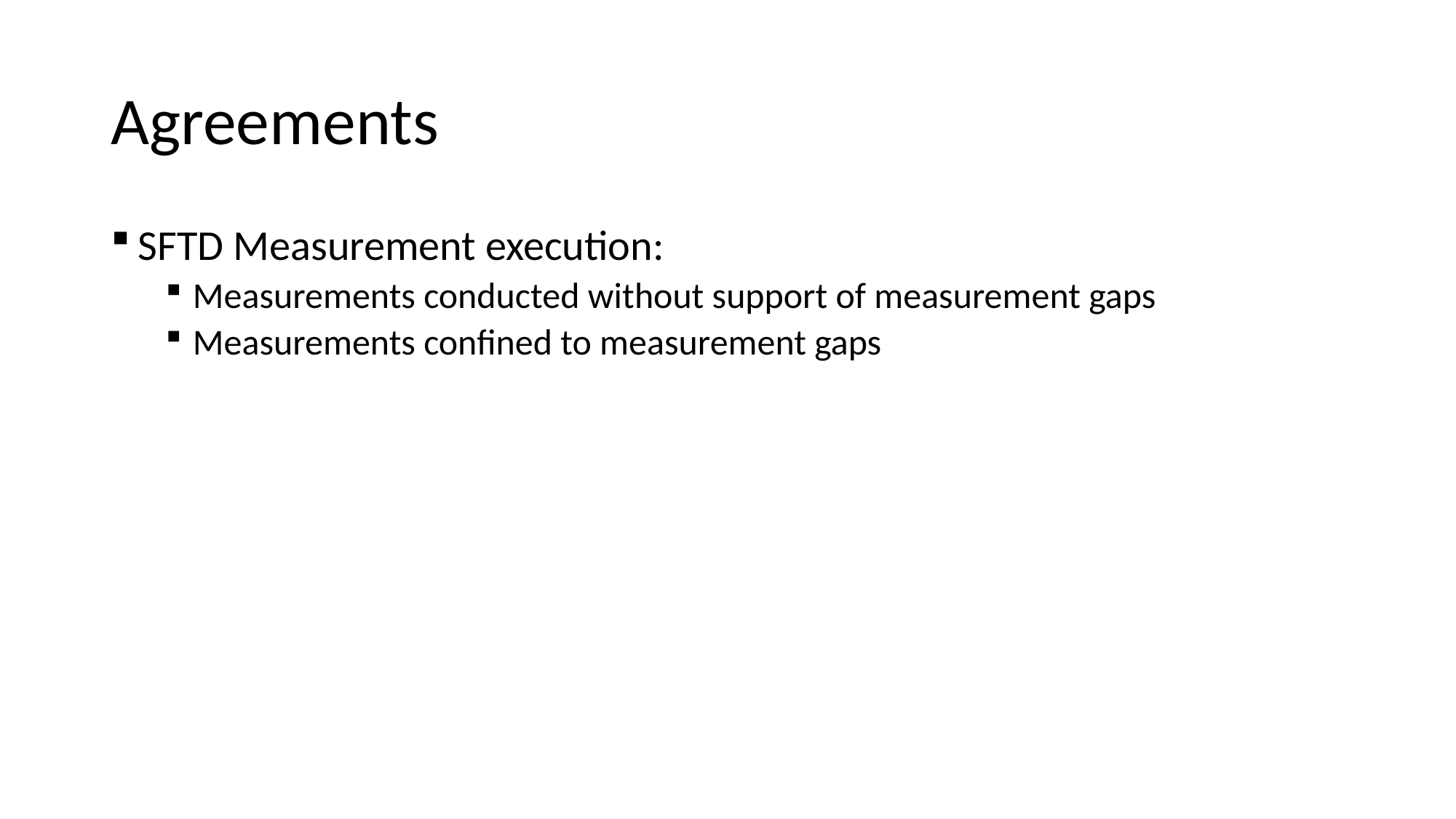

# Agreements
SFTD Measurement execution:
Measurements conducted without support of measurement gaps
Measurements confined to measurement gaps